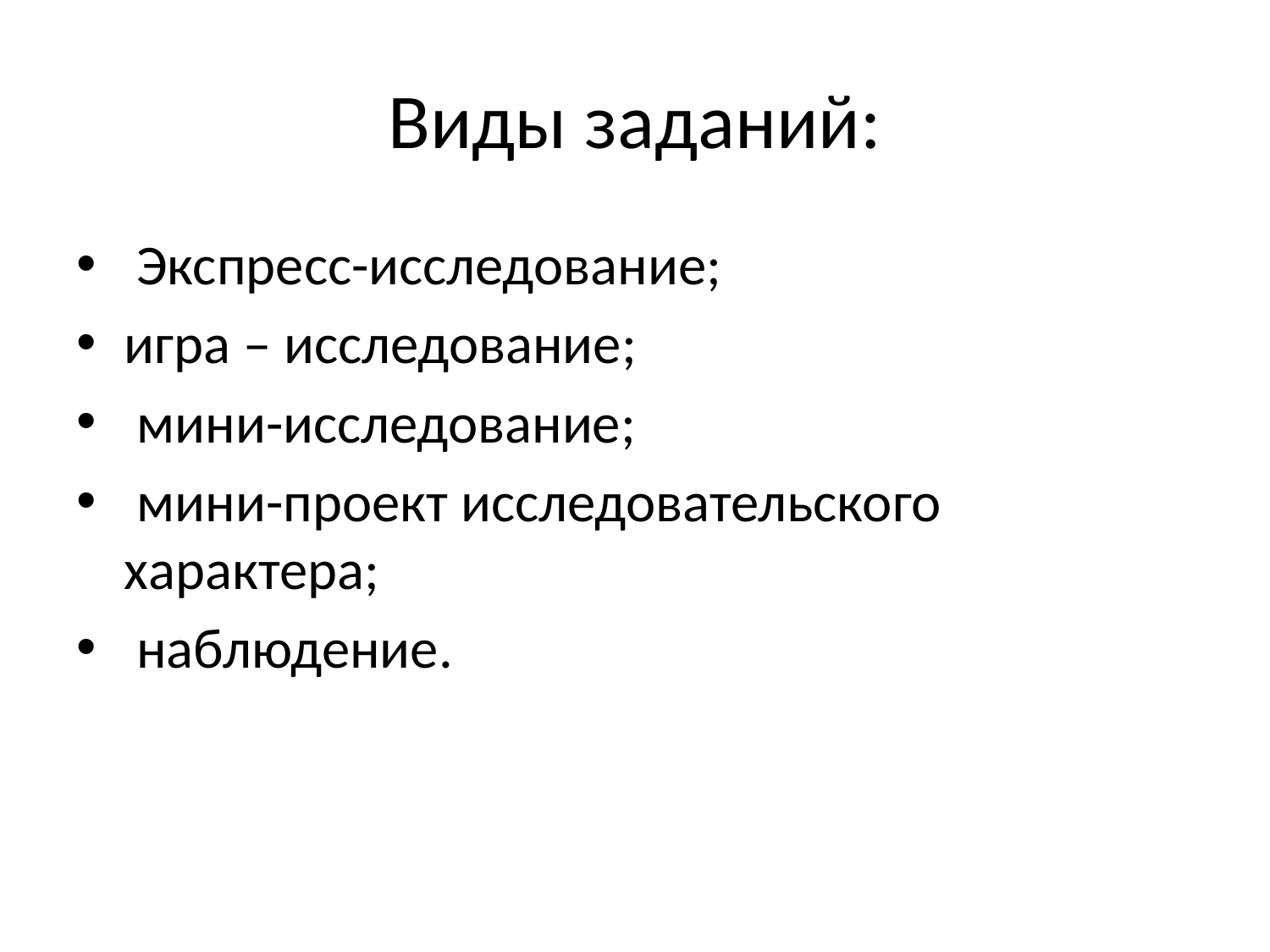

# Виды заданий:
 Экспресс-исследование;
игра – исследование;
 мини-исследование;
 мини-проект исследовательского характера;
 наблюдение.